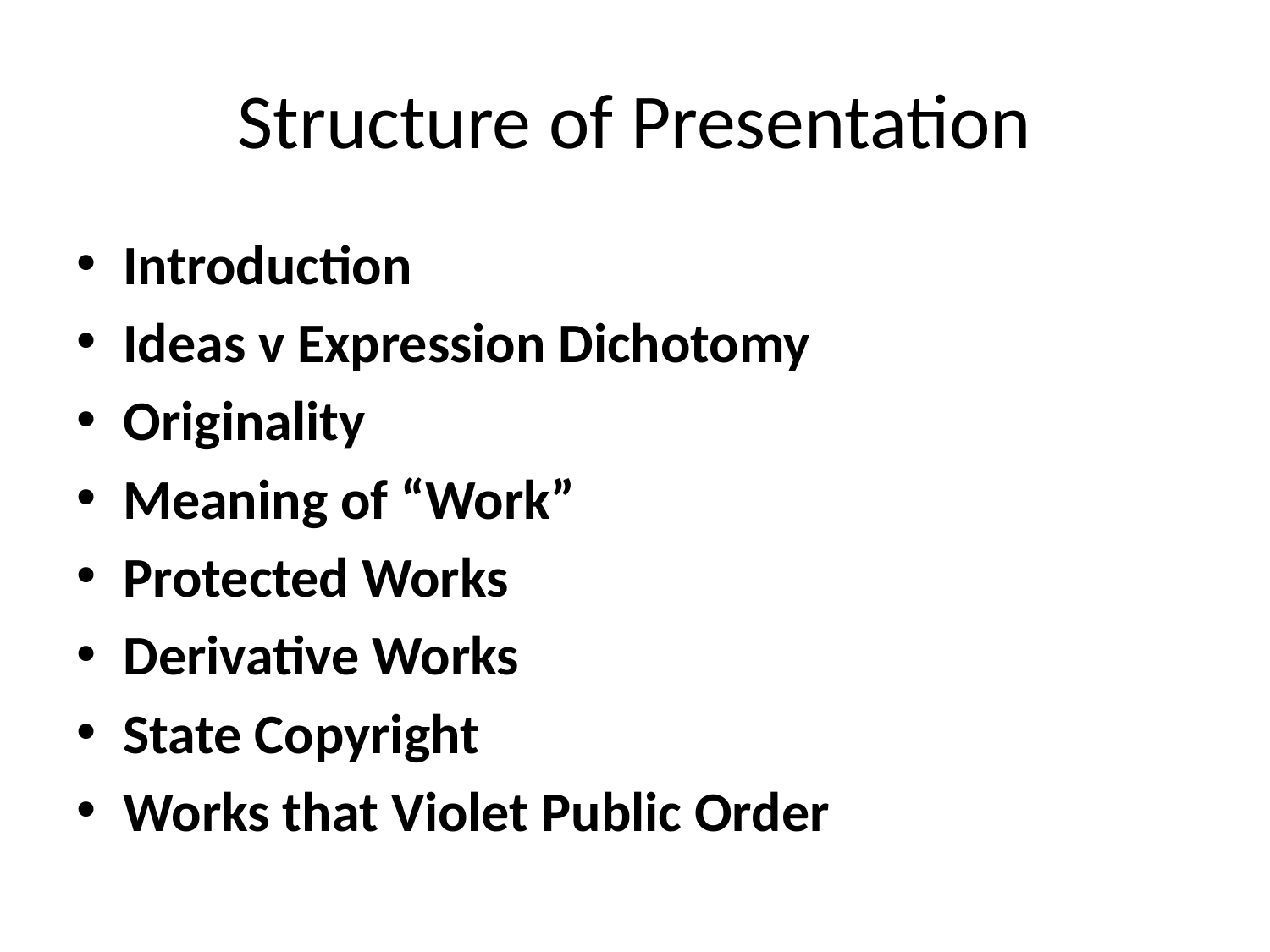

# Structure of Presentation
Introduction
Ideas v Expression Dichotomy
Originality
Meaning of “Work”
Protected Works
Derivative Works
State Copyright
Works that Violet Public Order